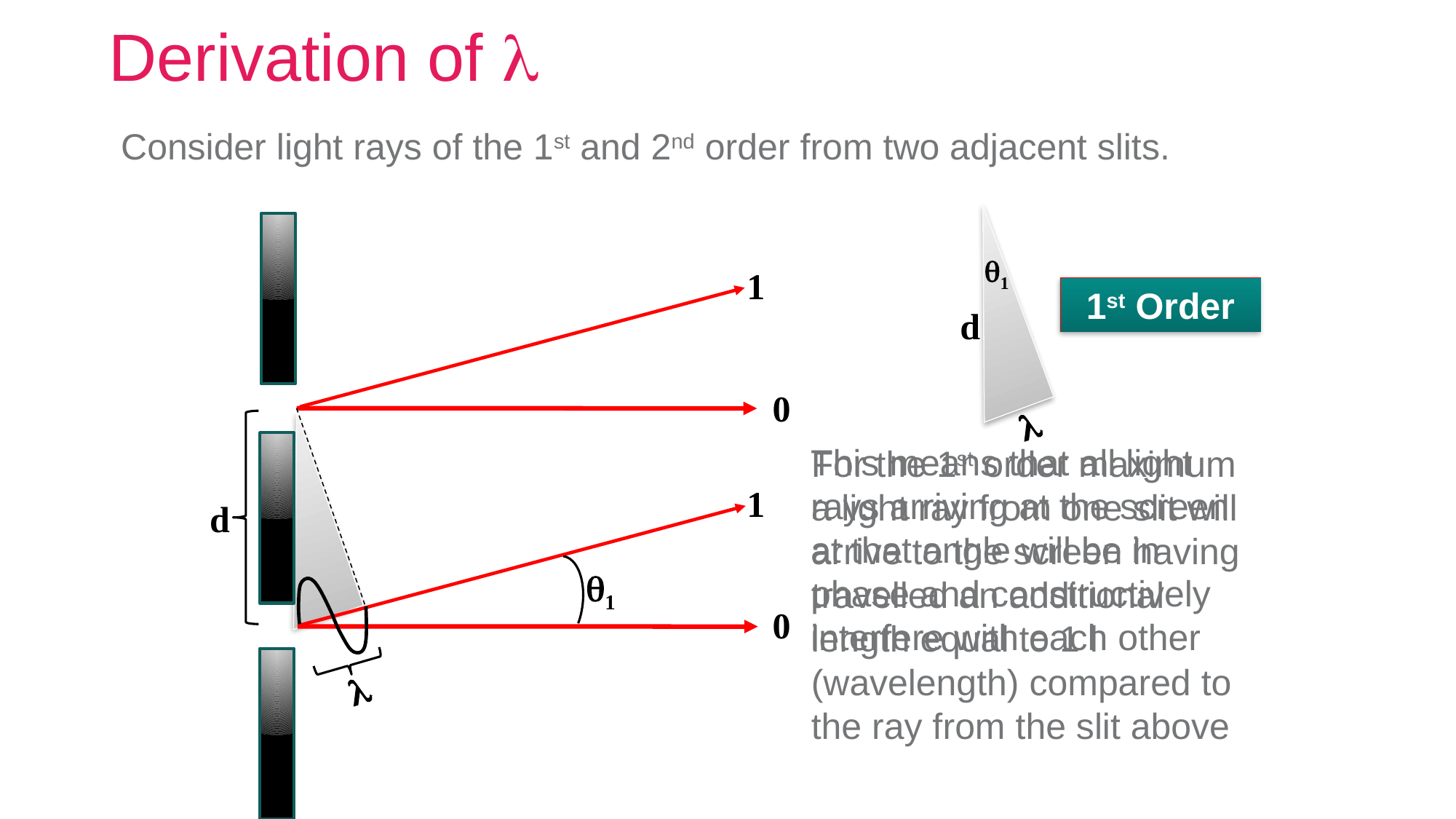

# Derivation of λ
Consider light rays of the 1st and 2nd order from two adjacent slits.

θ1
1
1st Order
d
0
λ

This means that all light rays arriving at the screen at that angle will be in phase and constructively interfere with each other
For the 1st order maximum a light ray from one slit will arrive to the screen having travelled an additional length equal to 1 l (wavelength) compared to the ray from the slit above
1
d

θ1

0

λ